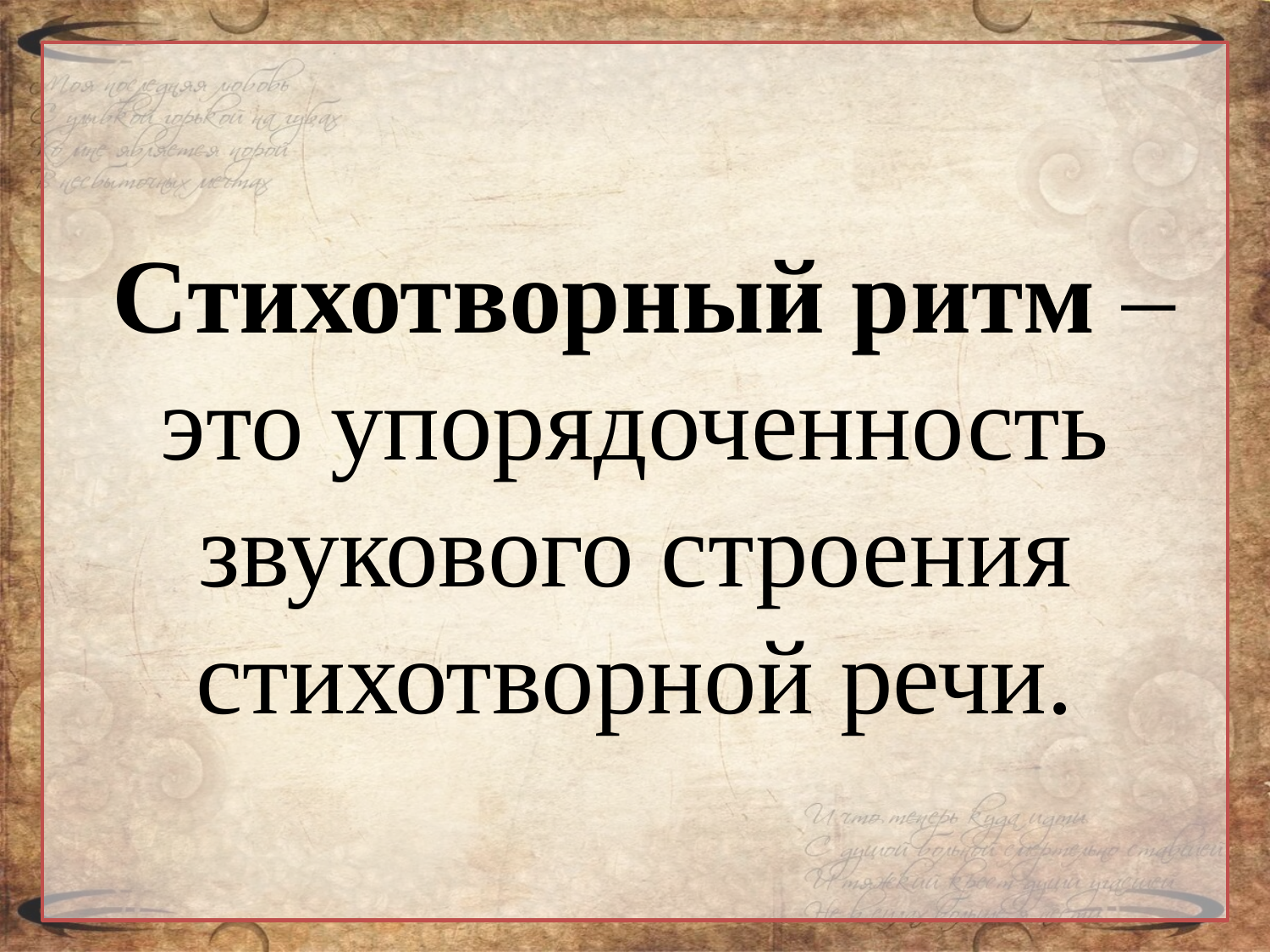

# Стихотворный ритм – это упорядоченность звукового строения стихотворной речи.